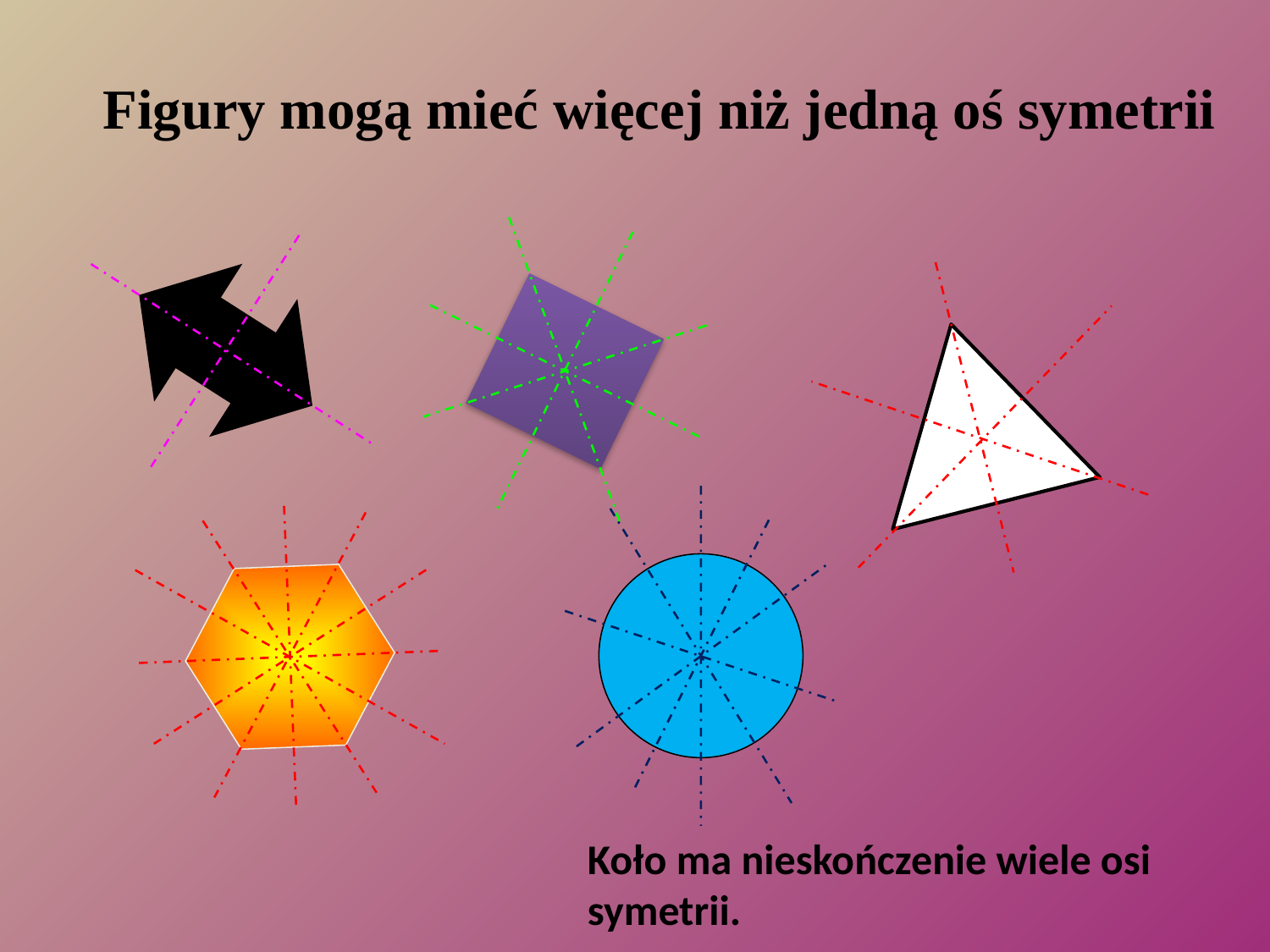

Figury mogą mieć więcej niż jedną oś symetrii

Koło ma nieskończenie wiele osi symetrii.